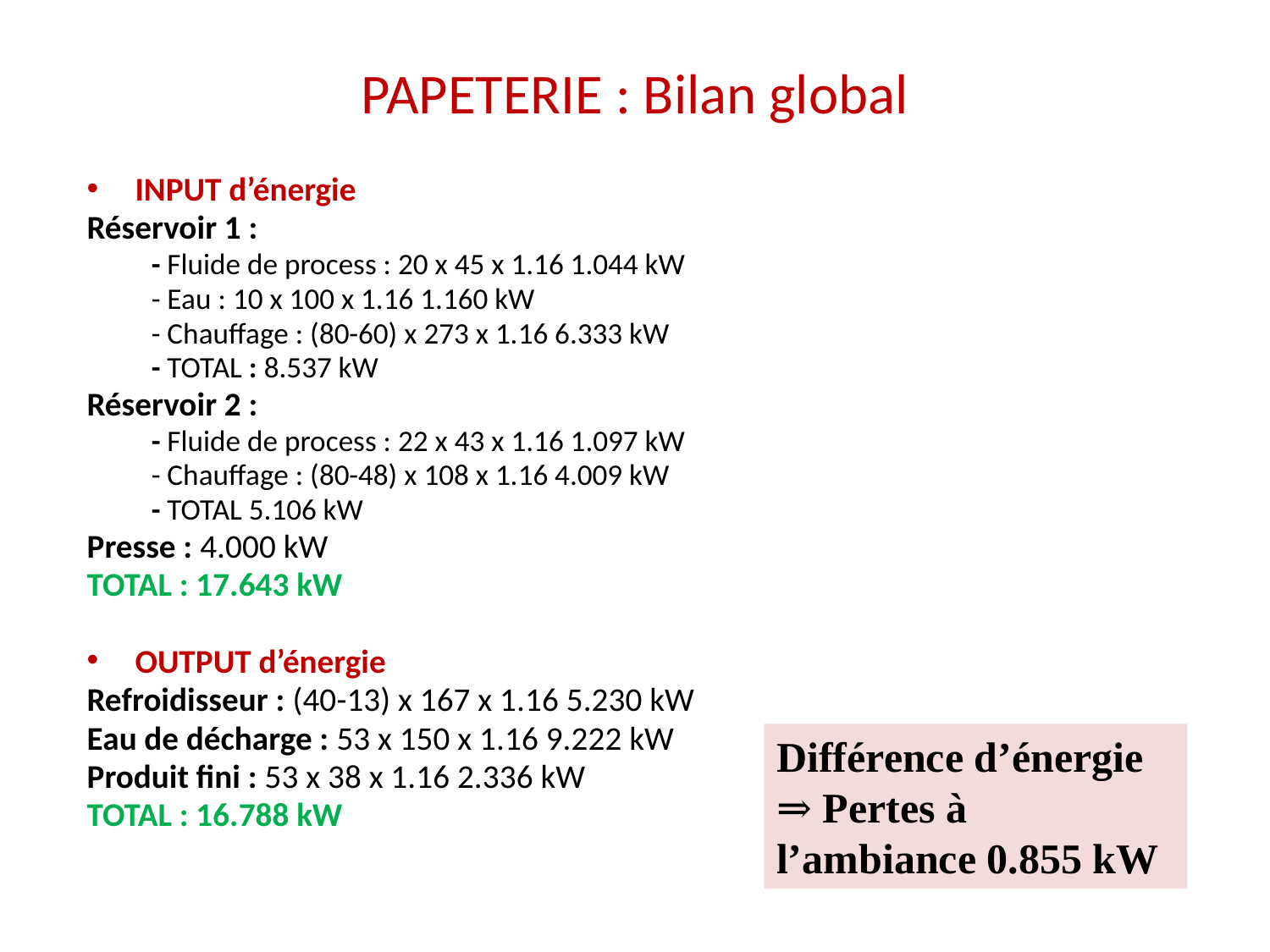

# PAPETERIE : Bilan global
INPUT d’énergie
Réservoir 1 :
- Fluide de process : 20 x 45 x 1.16 1.044 kW
- Eau : 10 x 100 x 1.16 1.160 kW
- Chauffage : (80-60) x 273 x 1.16 6.333 kW
- TOTAL : 8.537 kW
Réservoir 2 :
- Fluide de process : 22 x 43 x 1.16 1.097 kW
- Chauffage : (80-48) x 108 x 1.16 4.009 kW
- TOTAL 5.106 kW
Presse : 4.000 kW
TOTAL : 17.643 kW

OUTPUT d’énergie
Refroidisseur : (40-13) x 167 x 1.16 5.230 kW
Eau de décharge : 53 x 150 x 1.16 9.222 kW
Produit fini : 53 x 38 x 1.16 2.336 kW
TOTAL : 16.788 kW
Différence d’énergie ⇒ Pertes à l’ambiance 0.855 kW